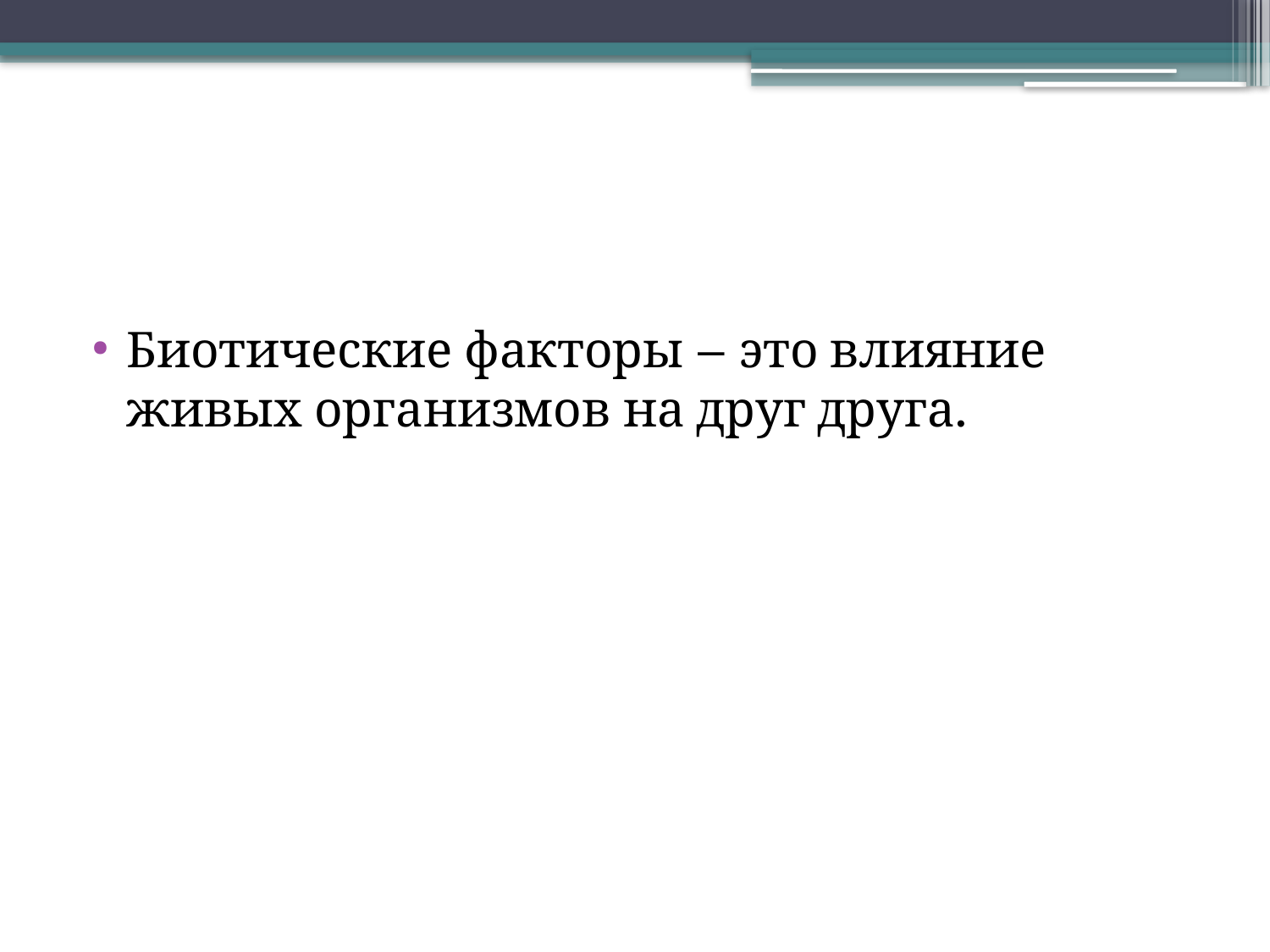

#
Биотические факторы – это влияние живых организмов на друг друга.